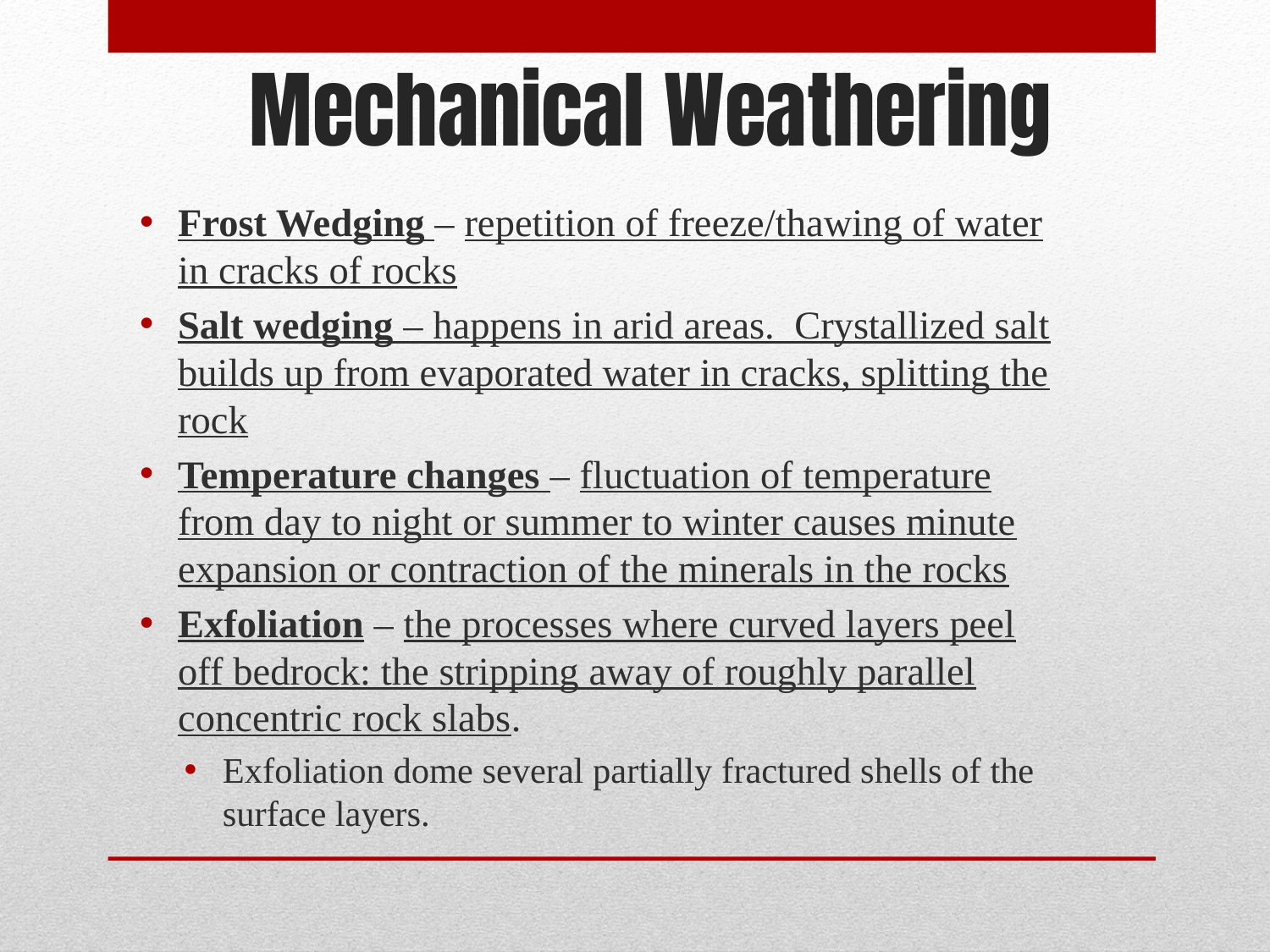

Mechanical Weathering
Frost Wedging – repetition of freeze/thawing of water in cracks of rocks
Salt wedging – happens in arid areas.  Crystallized salt builds up from evaporated water in cracks, splitting the rock
Temperature changes – fluctuation of temperature from day to night or summer to winter causes minute expansion or contraction of the minerals in the rocks
Exfoliation – the processes where curved layers peel off bedrock: the stripping away of roughly parallel concentric rock slabs.
Exfoliation dome several partially fractured shells of the surface layers.